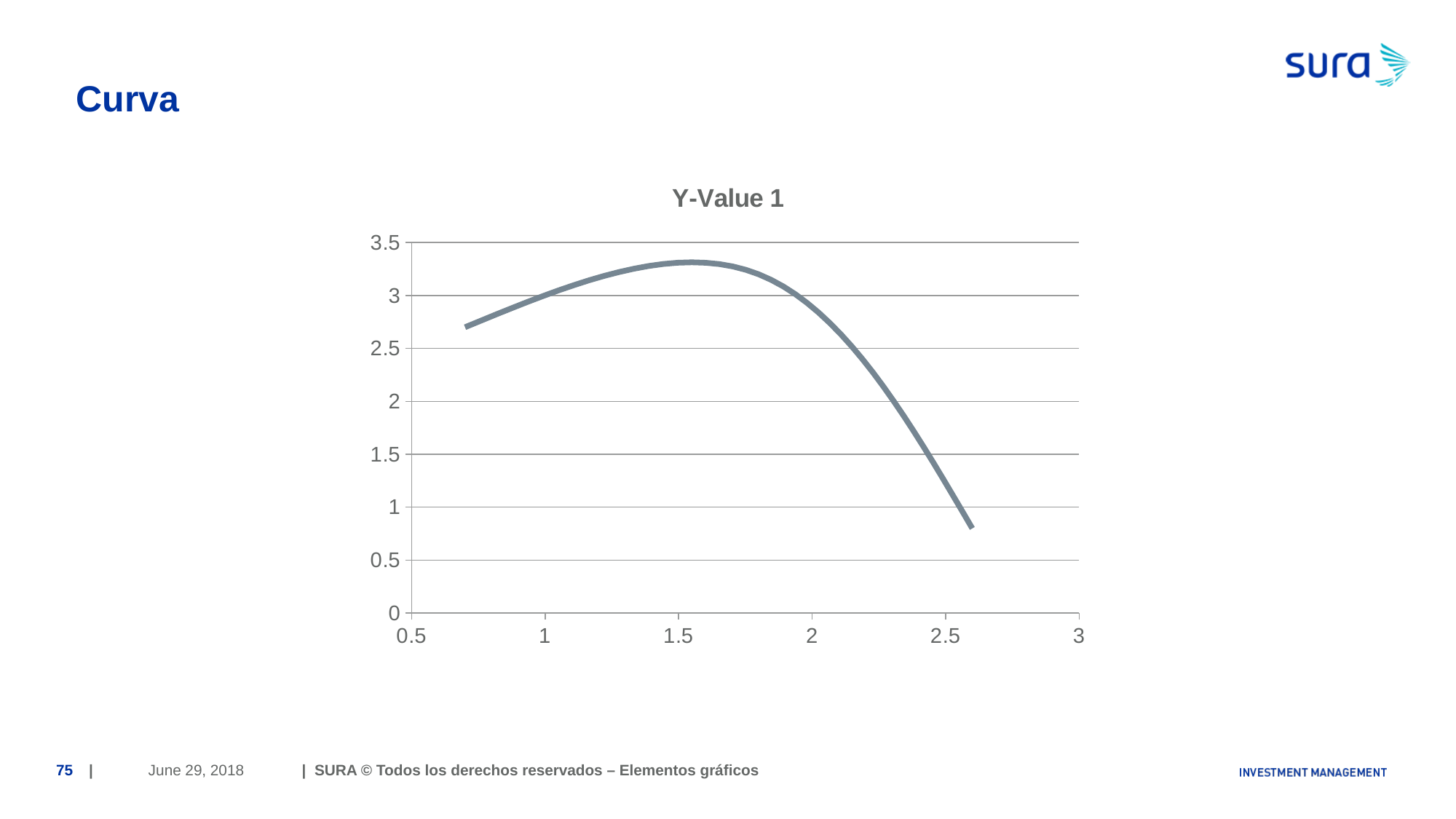

# Curva

### Chart:

| Category | Y-Value 1 |
|---|---|
June 29, 2018
75
|                                                  |  SURA © Todos los derechos reservados – Elementos gráficos